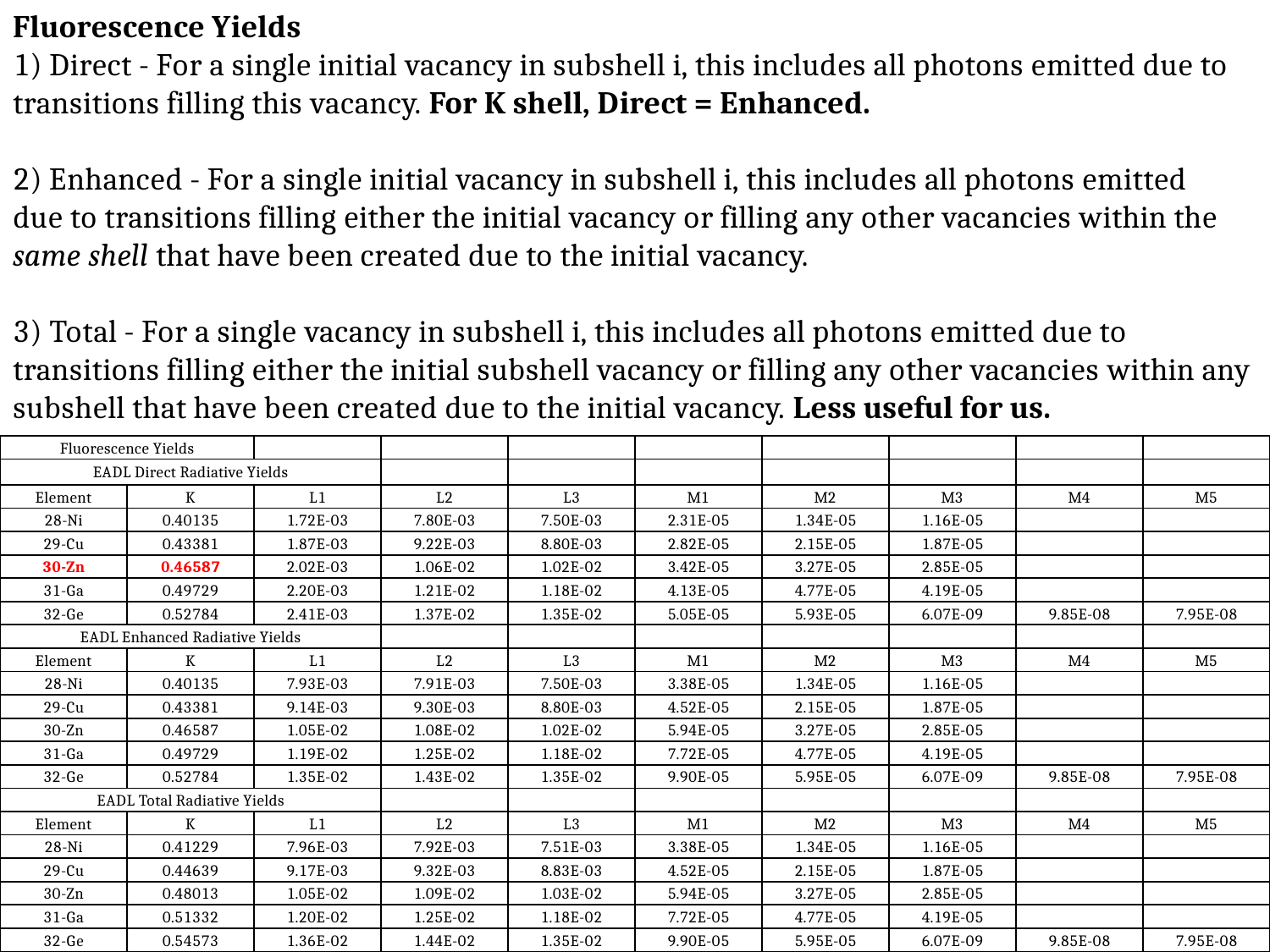

Fluorescence Yields
1) Direct - For a single initial vacancy in subshell i, this includes all photons emitted due to
transitions filling this vacancy. For K shell, Direct = Enhanced.

2) Enhanced - For a single initial vacancy in subshell i, this includes all photons emitted
due to transitions filling either the initial vacancy or filling any other vacancies within the
same shell that have been created due to the initial vacancy.

3) Total - For a single vacancy in subshell i, this includes all photons emitted due to
transitions filling either the initial subshell vacancy or filling any other vacancies within any
subshell that have been created due to the initial vacancy. Less useful for us.
| Fluorescence Yields |  |  |  |  |  |  |  |  |  |
| --- | --- | --- | --- | --- | --- | --- | --- | --- | --- |
| EADL Direct Radiative Yields |  |  |  |  |  |  |  |  |  |
| Element | K | L1 | L2 | L3 | M1 | M2 | M3 | M4 | M5 |
| 28-Ni | 0.40135 | 1.72E-03 | 7.80E-03 | 7.50E-03 | 2.31E-05 | 1.34E-05 | 1.16E-05 |  |  |
| 29-Cu | 0.43381 | 1.87E-03 | 9.22E-03 | 8.80E-03 | 2.82E-05 | 2.15E-05 | 1.87E-05 |  |  |
| 30-Zn | 0.46587 | 2.02E-03 | 1.06E-02 | 1.02E-02 | 3.42E-05 | 3.27E-05 | 2.85E-05 |  |  |
| 31-Ga | 0.49729 | 2.20E-03 | 1.21E-02 | 1.18E-02 | 4.13E-05 | 4.77E-05 | 4.19E-05 |  |  |
| 32-Ge | 0.52784 | 2.41E-03 | 1.37E-02 | 1.35E-02 | 5.05E-05 | 5.93E-05 | 6.07E-09 | 9.85E-08 | 7.95E-08 |
| EADL Enhanced Radiative Yields |  |  |  |  |  |  |  |  |  |
| Element | K | L1 | L2 | L3 | M1 | M2 | M3 | M4 | M5 |
| 28-Ni | 0.40135 | 7.93E-03 | 7.91E-03 | 7.50E-03 | 3.38E-05 | 1.34E-05 | 1.16E-05 |  |  |
| 29-Cu | 0.43381 | 9.14E-03 | 9.30E-03 | 8.80E-03 | 4.52E-05 | 2.15E-05 | 1.87E-05 |  |  |
| 30-Zn | 0.46587 | 1.05E-02 | 1.08E-02 | 1.02E-02 | 5.94E-05 | 3.27E-05 | 2.85E-05 |  |  |
| 31-Ga | 0.49729 | 1.19E-02 | 1.25E-02 | 1.18E-02 | 7.72E-05 | 4.77E-05 | 4.19E-05 |  |  |
| 32-Ge | 0.52784 | 1.35E-02 | 1.43E-02 | 1.35E-02 | 9.90E-05 | 5.95E-05 | 6.07E-09 | 9.85E-08 | 7.95E-08 |
| EADL Total Radiative Yields |  |  |  |  |  |  |  |  |  |
| Element | K | L1 | L2 | L3 | M1 | M2 | M3 | M4 | M5 |
| 28-Ni | 0.41229 | 7.96E-03 | 7.92E-03 | 7.51E-03 | 3.38E-05 | 1.34E-05 | 1.16E-05 |  |  |
| 29-Cu | 0.44639 | 9.17E-03 | 9.32E-03 | 8.83E-03 | 4.52E-05 | 2.15E-05 | 1.87E-05 |  |  |
| 30-Zn | 0.48013 | 1.05E-02 | 1.09E-02 | 1.03E-02 | 5.94E-05 | 3.27E-05 | 2.85E-05 |  |  |
| 31-Ga | 0.51332 | 1.20E-02 | 1.25E-02 | 1.18E-02 | 7.72E-05 | 4.77E-05 | 4.19E-05 |  |  |
| 32-Ge | 0.54573 | 1.36E-02 | 1.44E-02 | 1.35E-02 | 9.90E-05 | 5.95E-05 | 6.07E-09 | 9.85E-08 | 7.95E-08 |